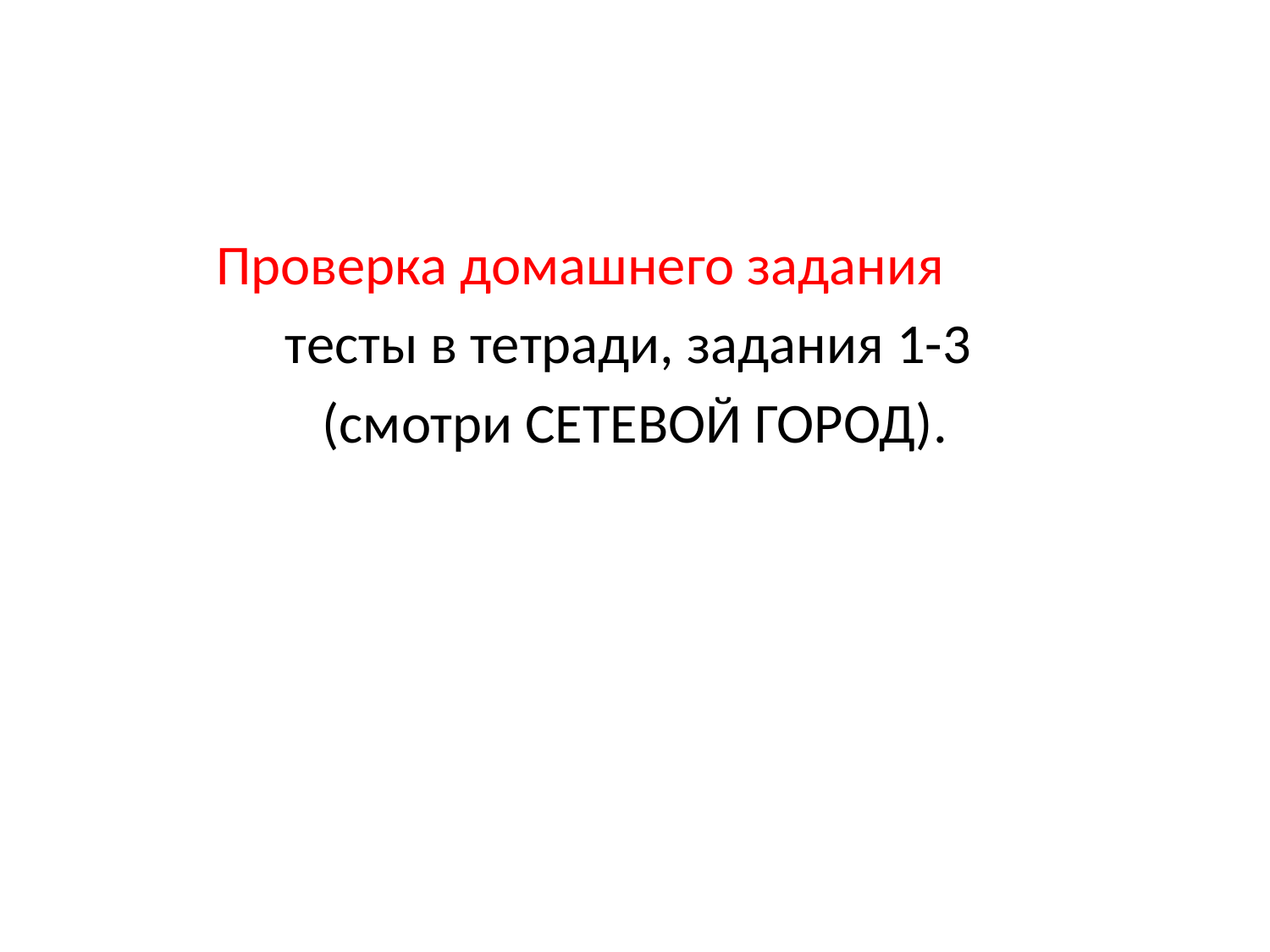

Проверка домашнего задания
тесты в тетради, задания 1-3
(смотри СЕТЕВОЙ ГОРОД).